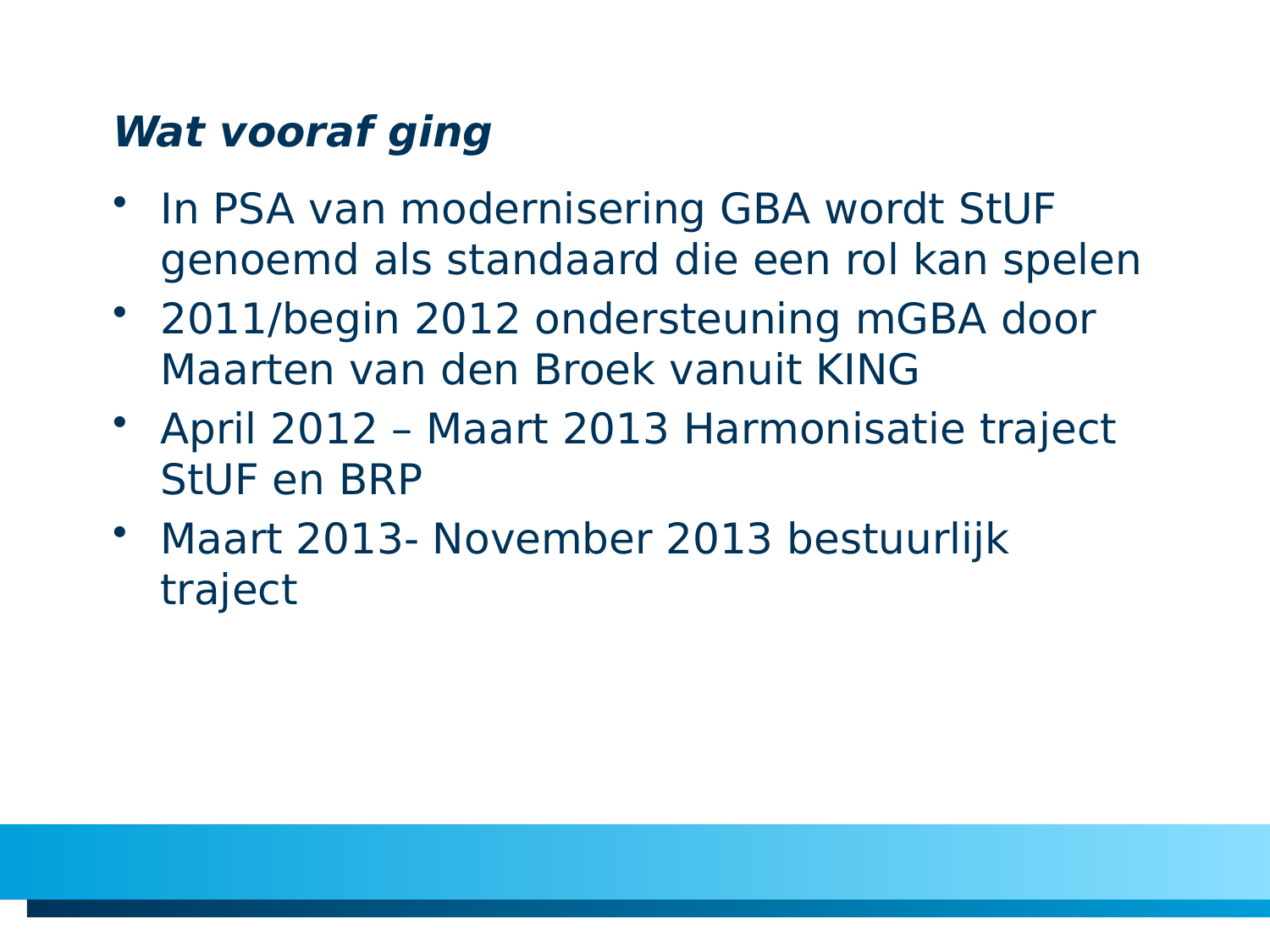

# Wat vooraf ging
In PSA van modernisering GBA wordt StUF genoemd als standaard die een rol kan spelen
2011/begin 2012 ondersteuning mGBA door Maarten van den Broek vanuit KING
April 2012 – Maart 2013 Harmonisatie traject StUF en BRP
Maart 2013- November 2013 bestuurlijk traject